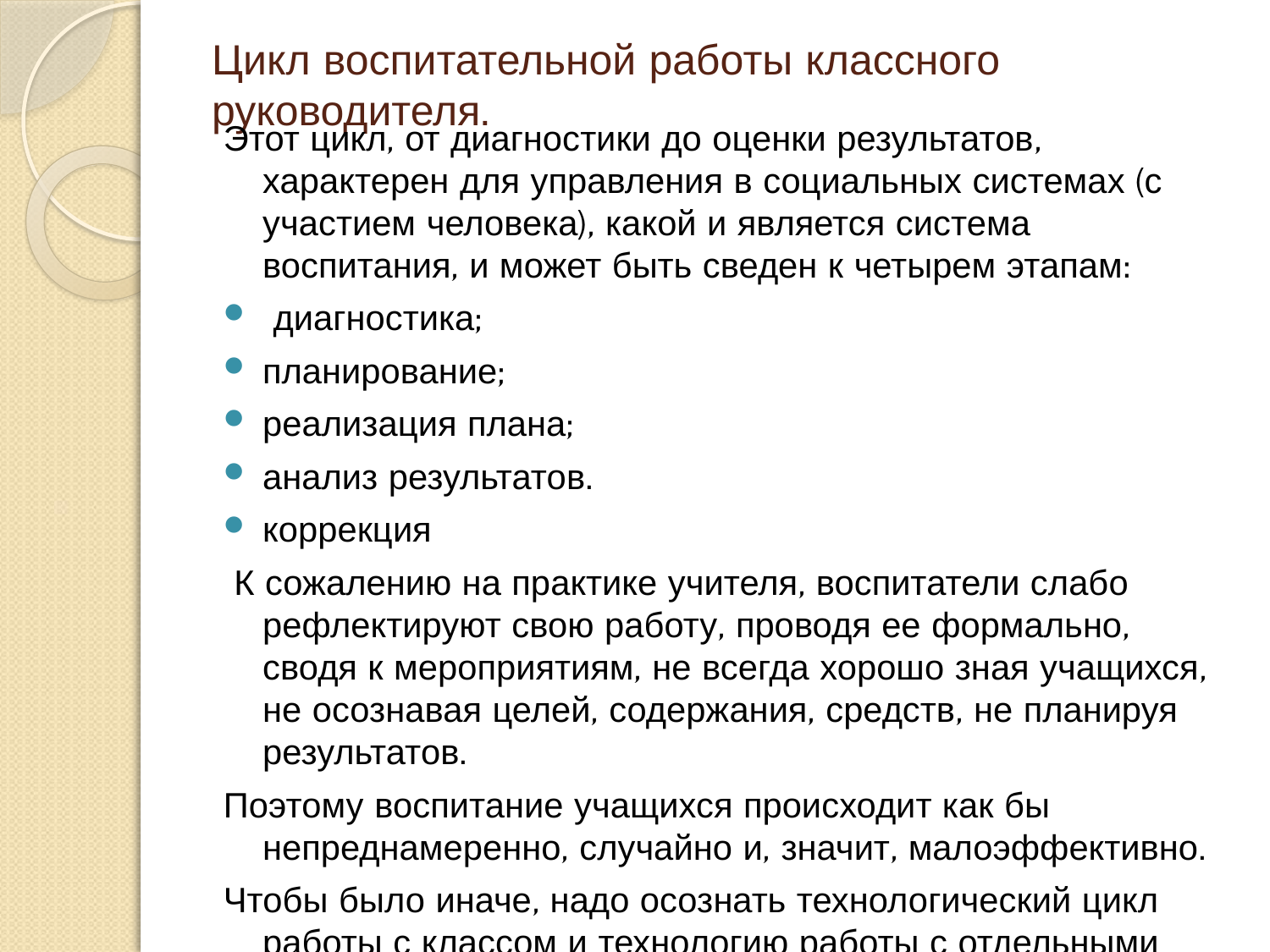

# Цикл воспитательной работы классного руководителя.
Этот цикл, от диагностики до оценки результатов, характерен для управления в социальных системах (с участием человека), какой и является система воспитания, и может быть сведен к четырем этапам:
 диагностика;
планирование;
реализация плана;
анализ результатов.
коррекция
 К сожалению на практике учителя, воспитатели слабо рефлектируют свою работу, проводя ее формально, сводя к мероприятиям, не всегда хорошо зная учащихся, не осознавая целей, содержания, средств, не планируя результатов.
Поэтому воспитание учащихся происходит как бы непреднамеренно, случайно и, значит, малоэффективно.
Чтобы было иначе, надо осознать технологический цикл работы с классом и технологию работы с отдельными учениками, изучить его в деталях и овладеть им на практике.